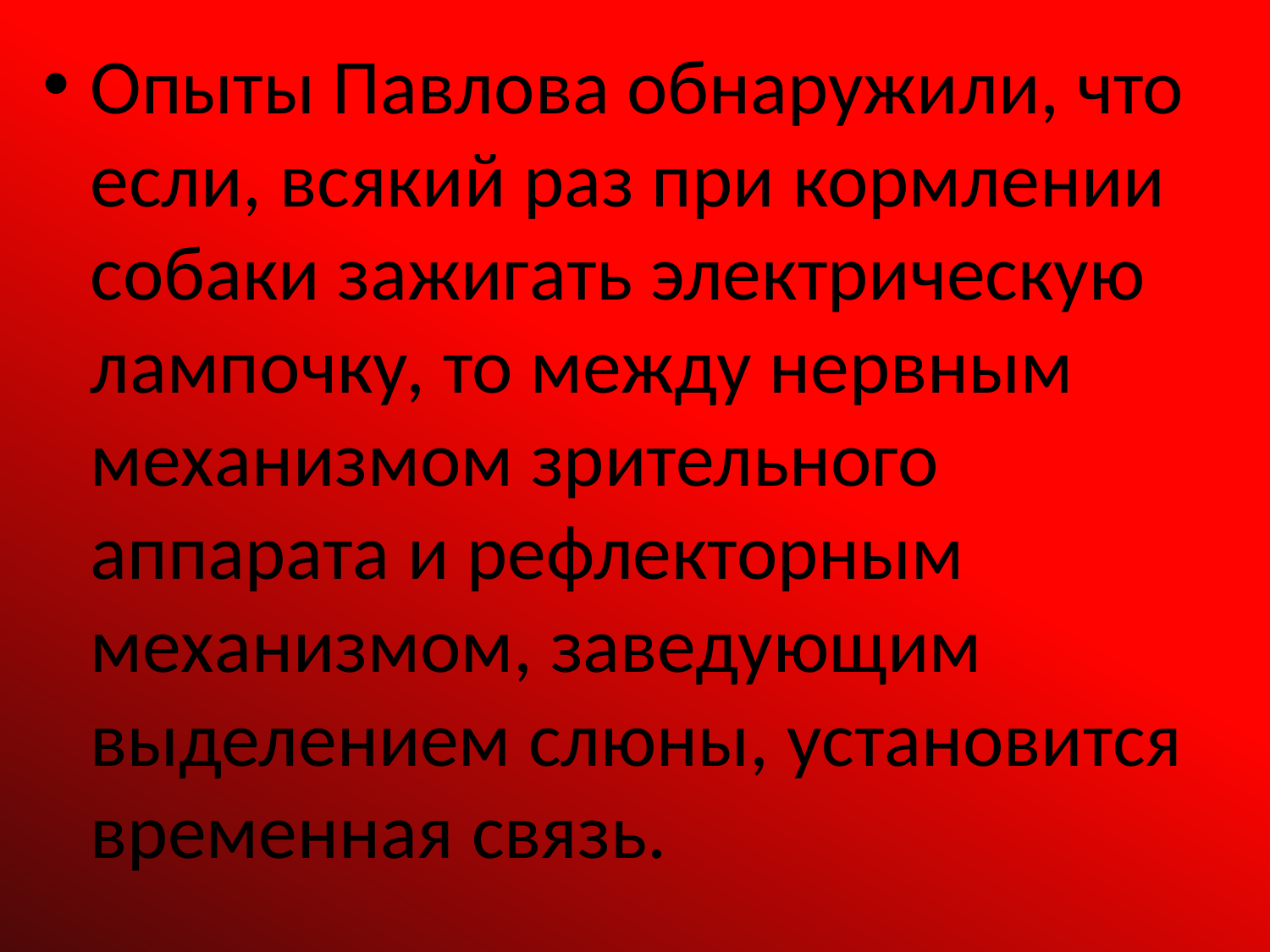

Опыты Павлова обнаружили, что если, всякий раз при кормлении собаки зажигать электрическую лампочку, то между нервным механизмом зрительного аппарата и рефлекторным механизмом, заведующим выделением слюны, установится временная связь.